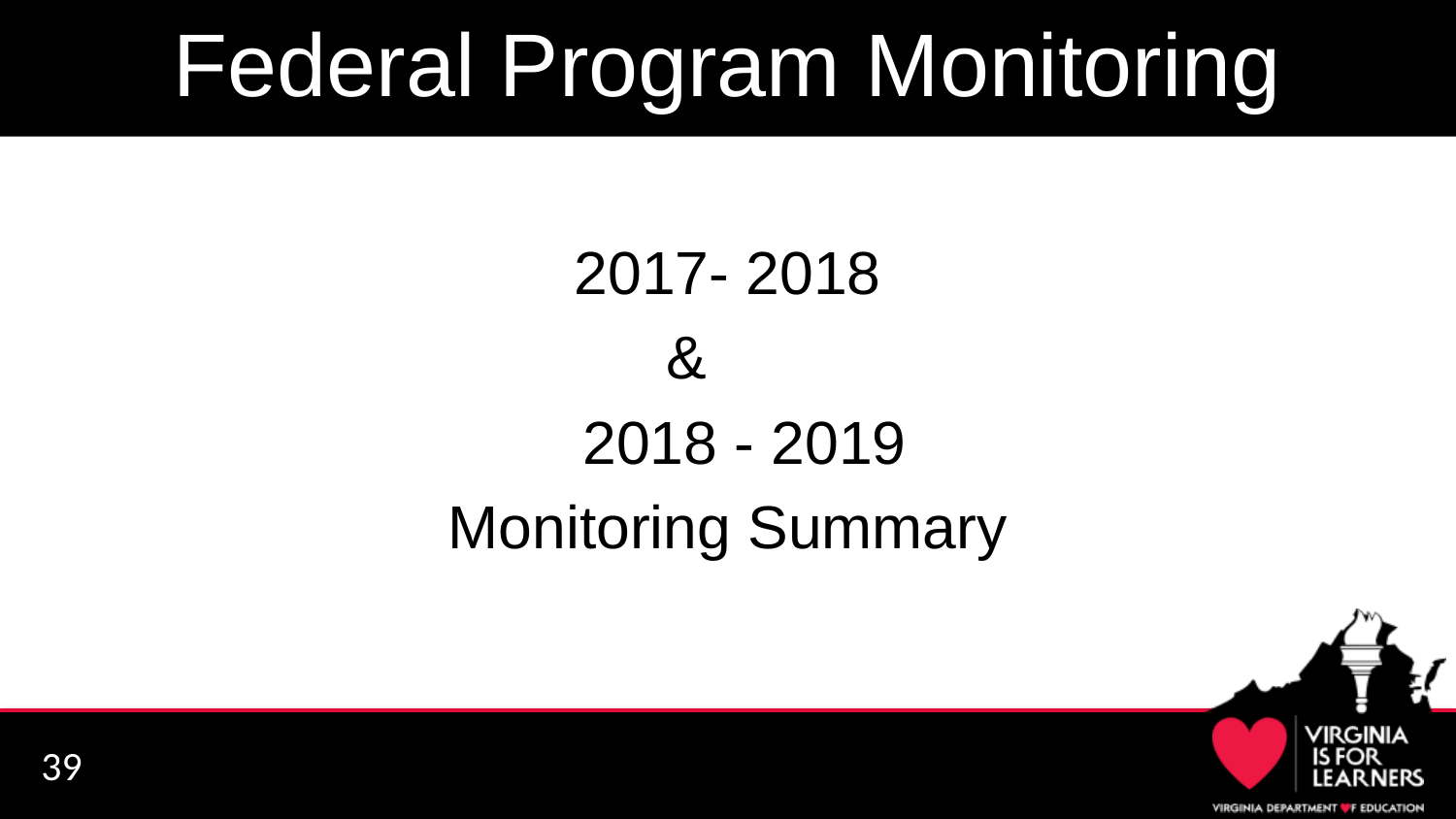

# Federal Program Monitoring

2017- 2018
&
  2018 - 2019
Monitoring Summary